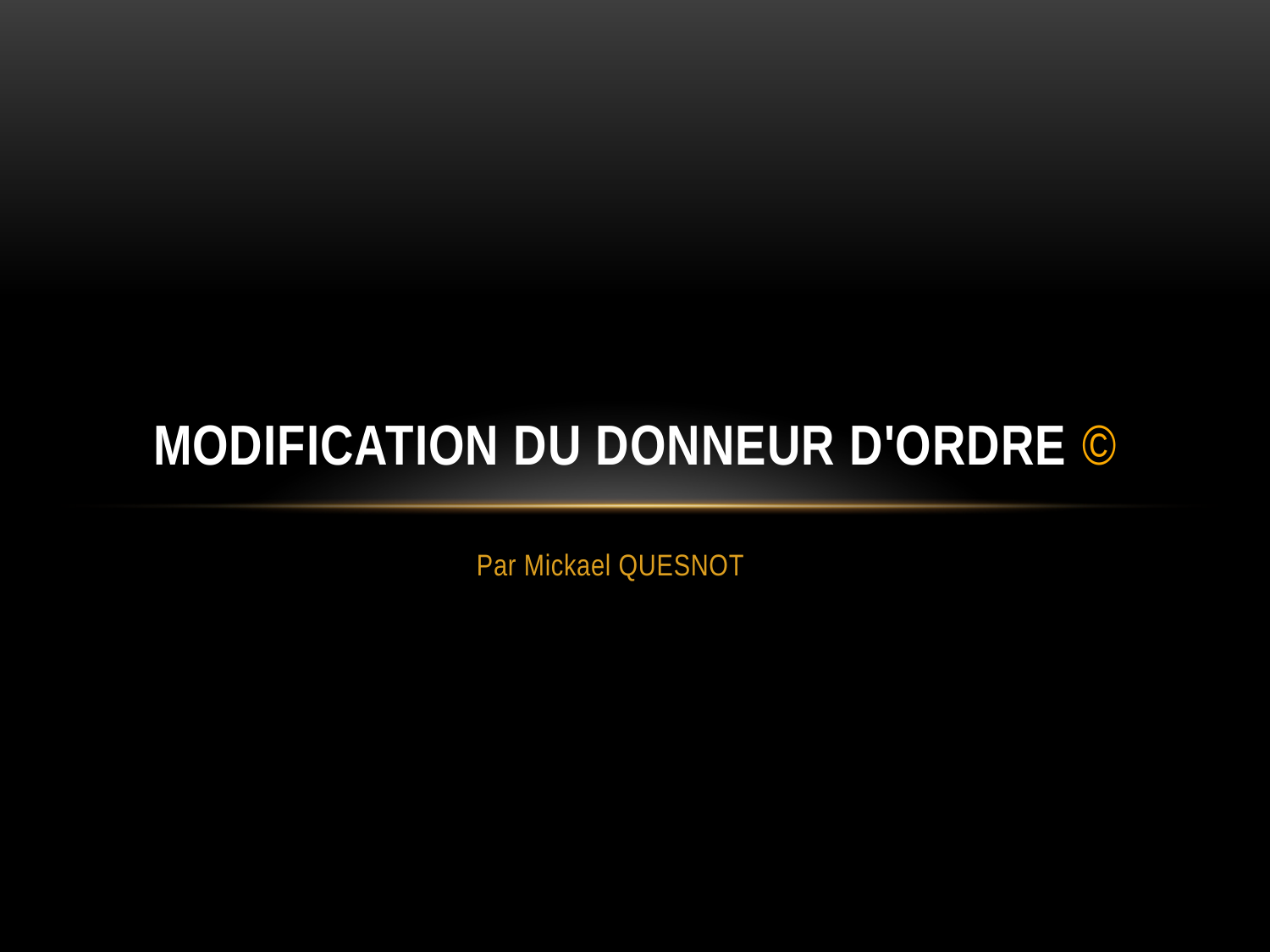

# Modification du donneur d'ordre ©
Par Mickael QUESNOT